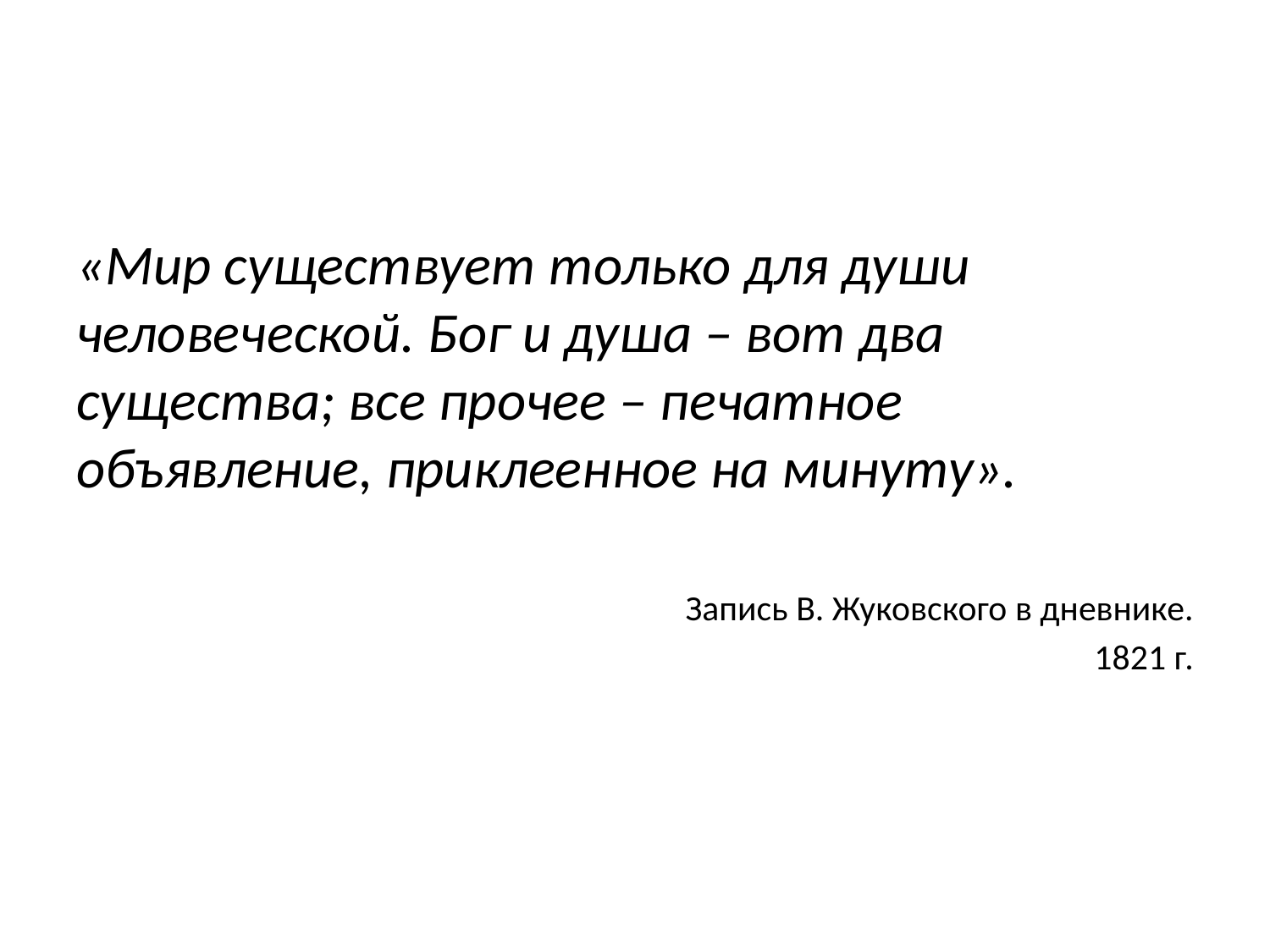

#
«Мир существует только для души человеческой. Бог и душа – вот два существа; все прочее – печатное объявление, приклеенное на минуту».

Запись В. Жуковского в дневнике.
1821 г.